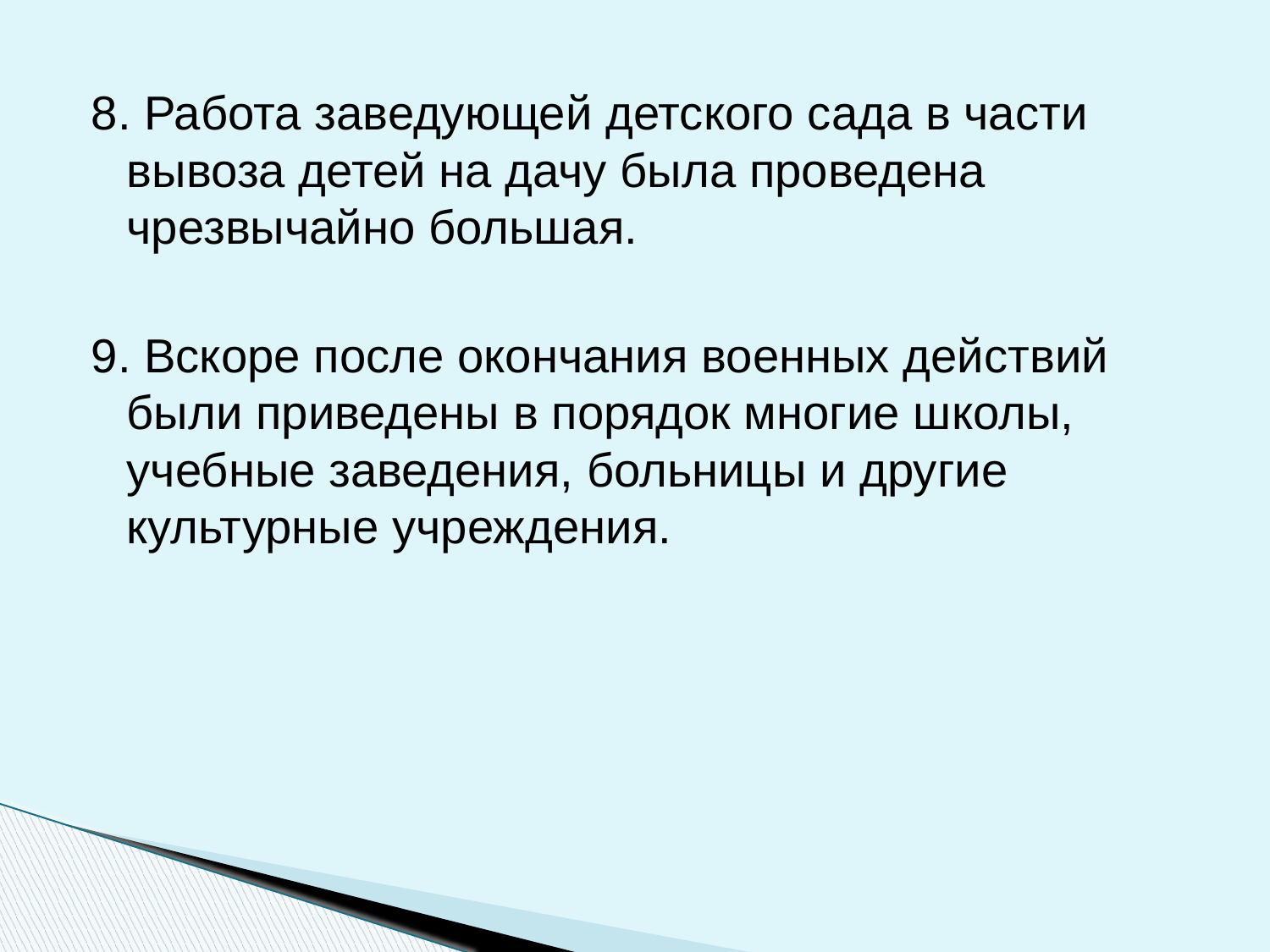

#
8. Работа заведующей детского сада в части вывоза детей на дачу была проведена чрезвычайно большая.

9. Вскоре после окончания военных действий были приведены в порядок многие школы, учебные заведения, больницы и другие культурные учреждения.